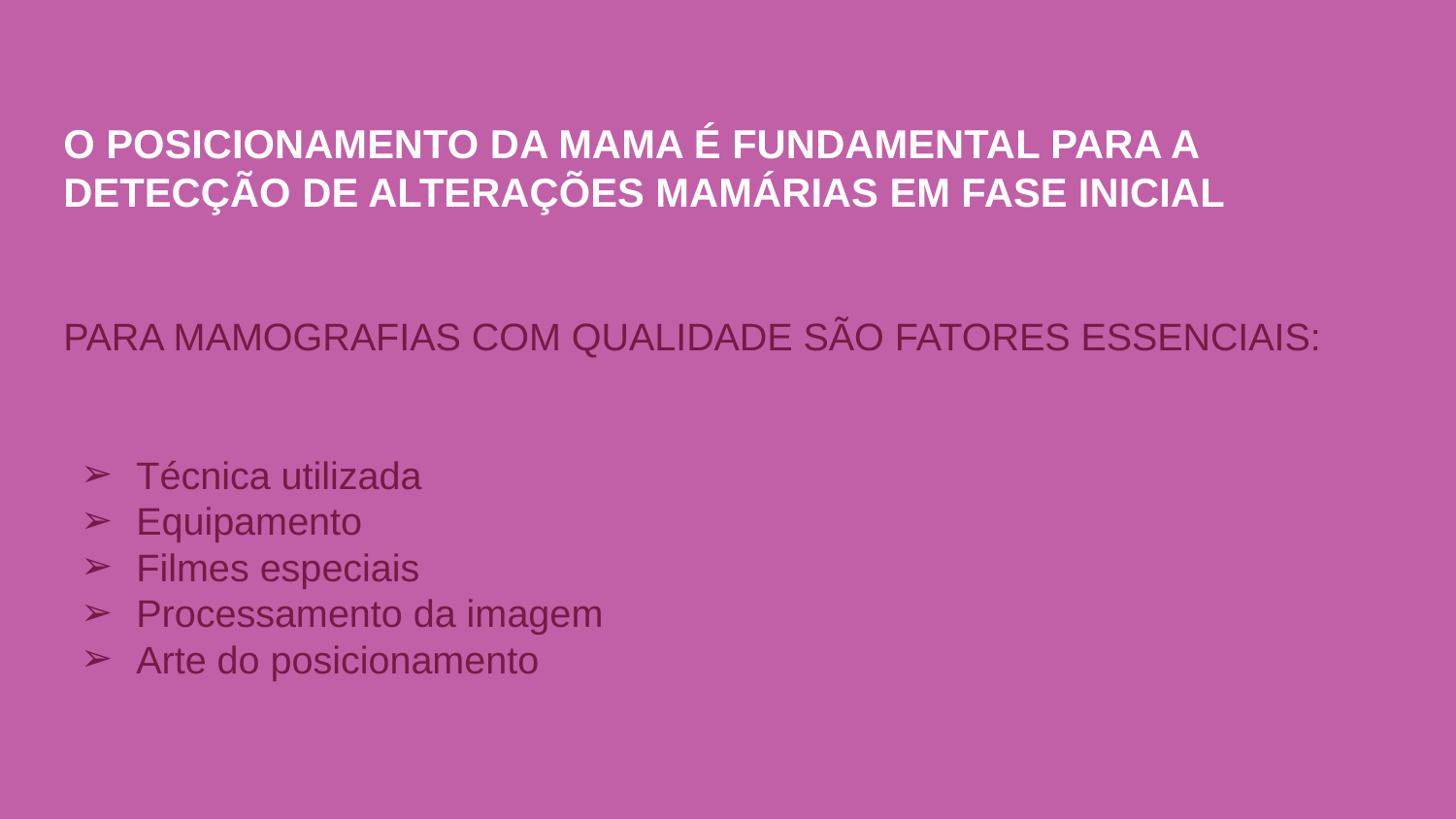

O POSICIONAMENTO DA MAMA É FUNDAMENTAL PARA A DETECÇÃO DE ALTERAÇÕES MAMÁRIAS EM FASE INICIAL

PARA MAMOGRAFIAS COM QUALIDADE SÃO FATORES ESSENCIAIS:

Técnica utilizada
Equipamento
Filmes especiais
Processamento da imagem
Arte do posicionamento